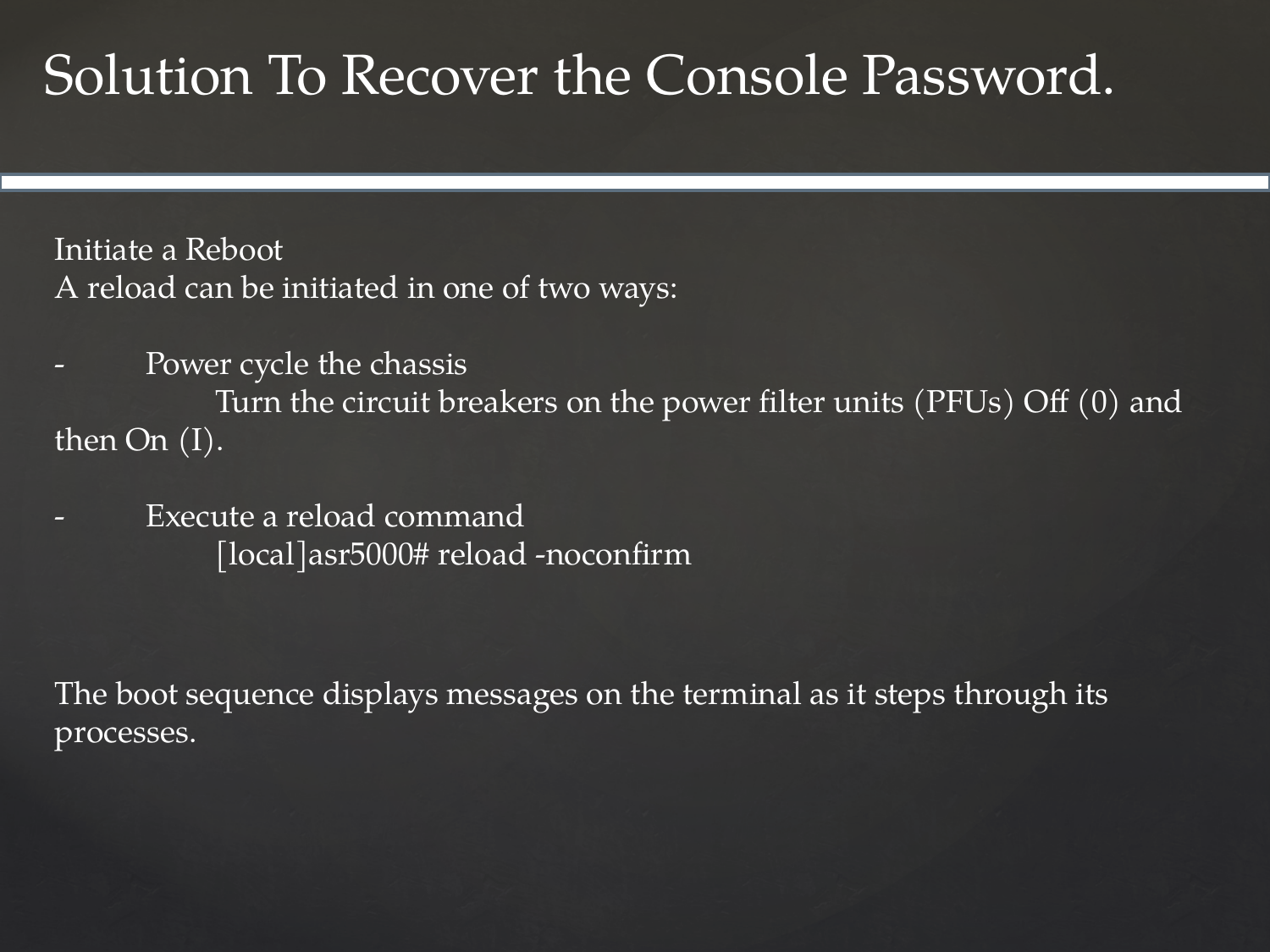

Solution To Recover the Console Password.

Initiate a Reboot
A reload can be initiated in one of two ways:

-          Power cycle the chassis
                    Turn the circuit breakers on the power filter units (PFUs) Off (0) and then On (I).

-          Execute a reload command
                    [local]asr5000# reload -noconfirm

The boot sequence displays messages on the terminal as it steps through its processes.